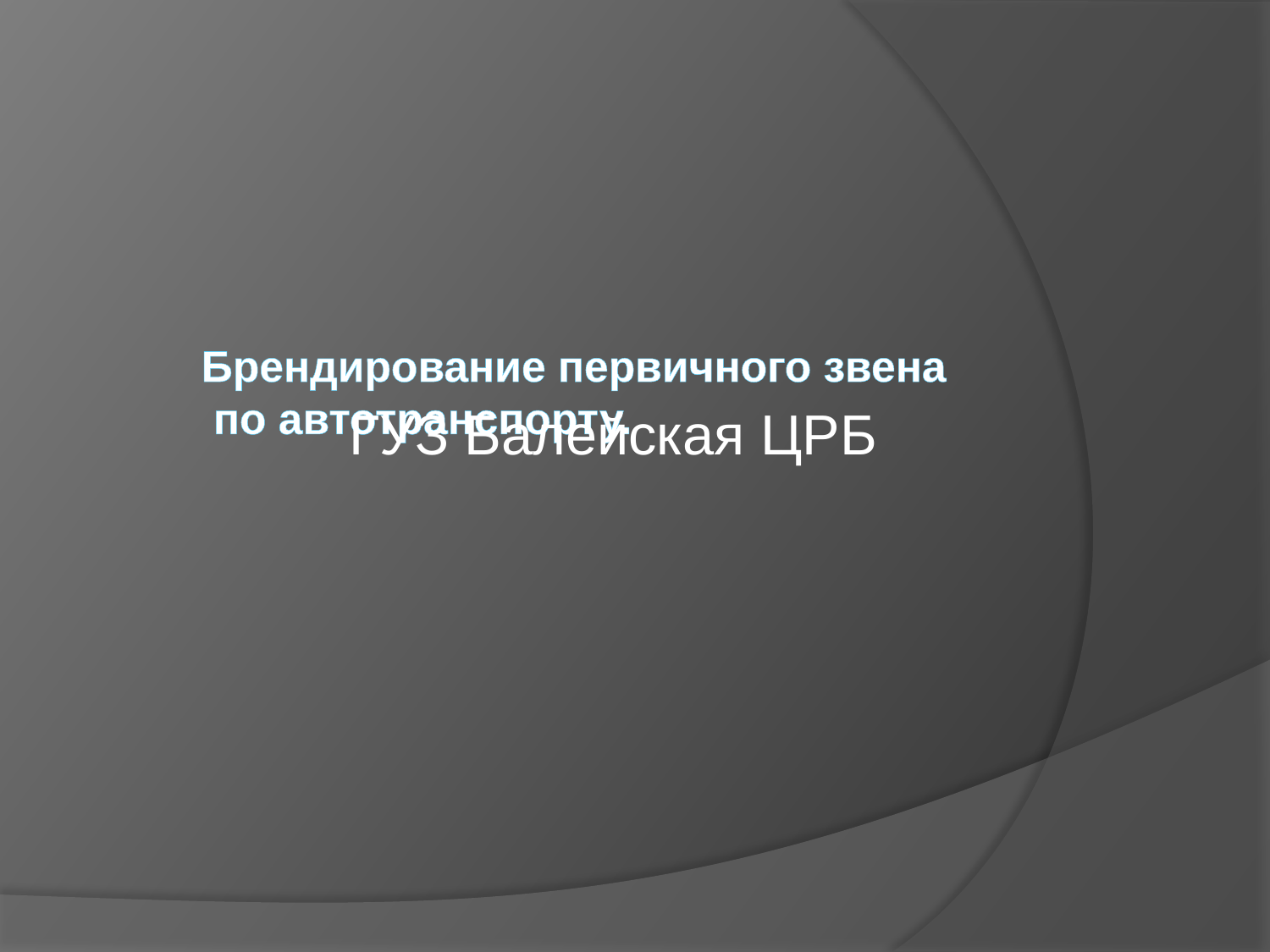

# Брендирование первичного звена по автотранспорту.
ГУЗ Балейская ЦРБ